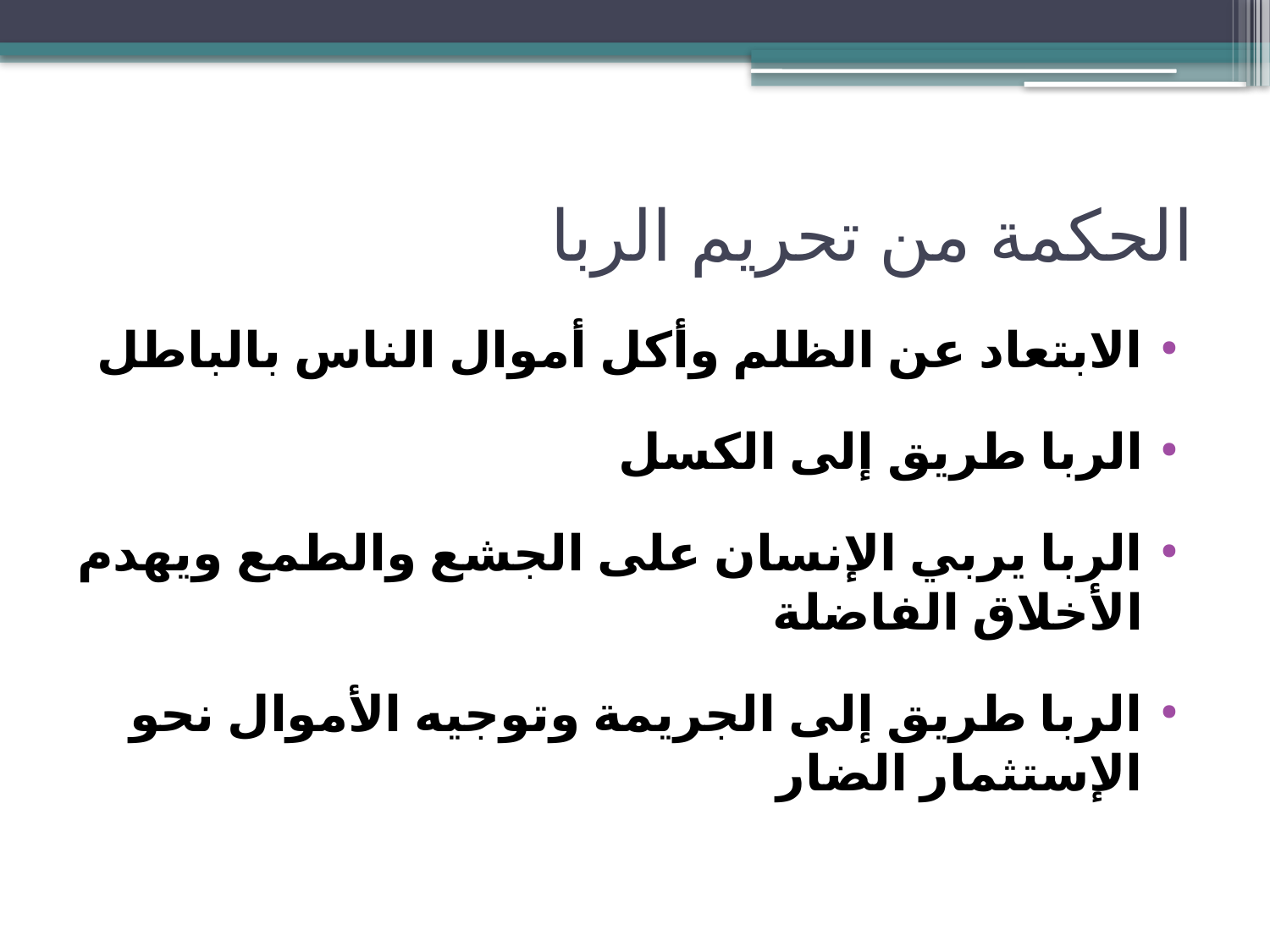

# الحكمة من تحريم الربا
الابتعاد عن الظلم وأكل أموال الناس بالباطل
الربا طريق إلى الكسل
الربا يربي الإنسان على الجشع والطمع ويهدم الأخلاق الفاضلة
الربا طريق إلى الجريمة وتوجيه الأموال نحو الإستثمار الضار